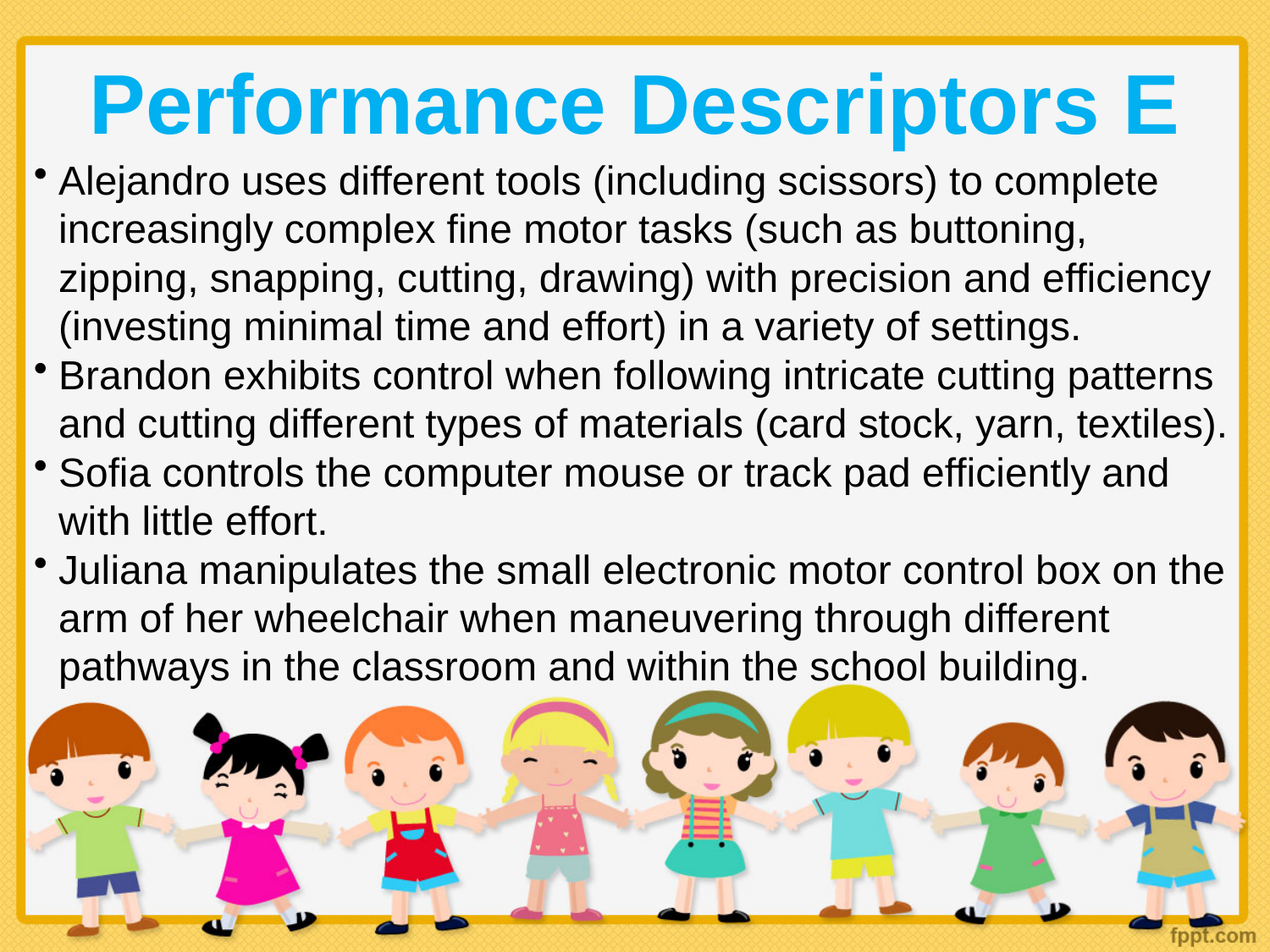

# Performance Descriptors E
Alejandro uses different tools (including scissors) to complete increasingly complex fine motor tasks (such as buttoning, zipping, snapping, cutting, drawing) with precision and efficiency (investing minimal time and effort) in a variety of settings.
Brandon exhibits control when following intricate cutting patterns and cutting different types of materials (card stock, yarn, textiles).
Sofia controls the computer mouse or track pad efficiently and with little effort.
Juliana manipulates the small electronic motor control box on the arm of her wheelchair when maneuvering through different pathways in the classroom and within the school building.